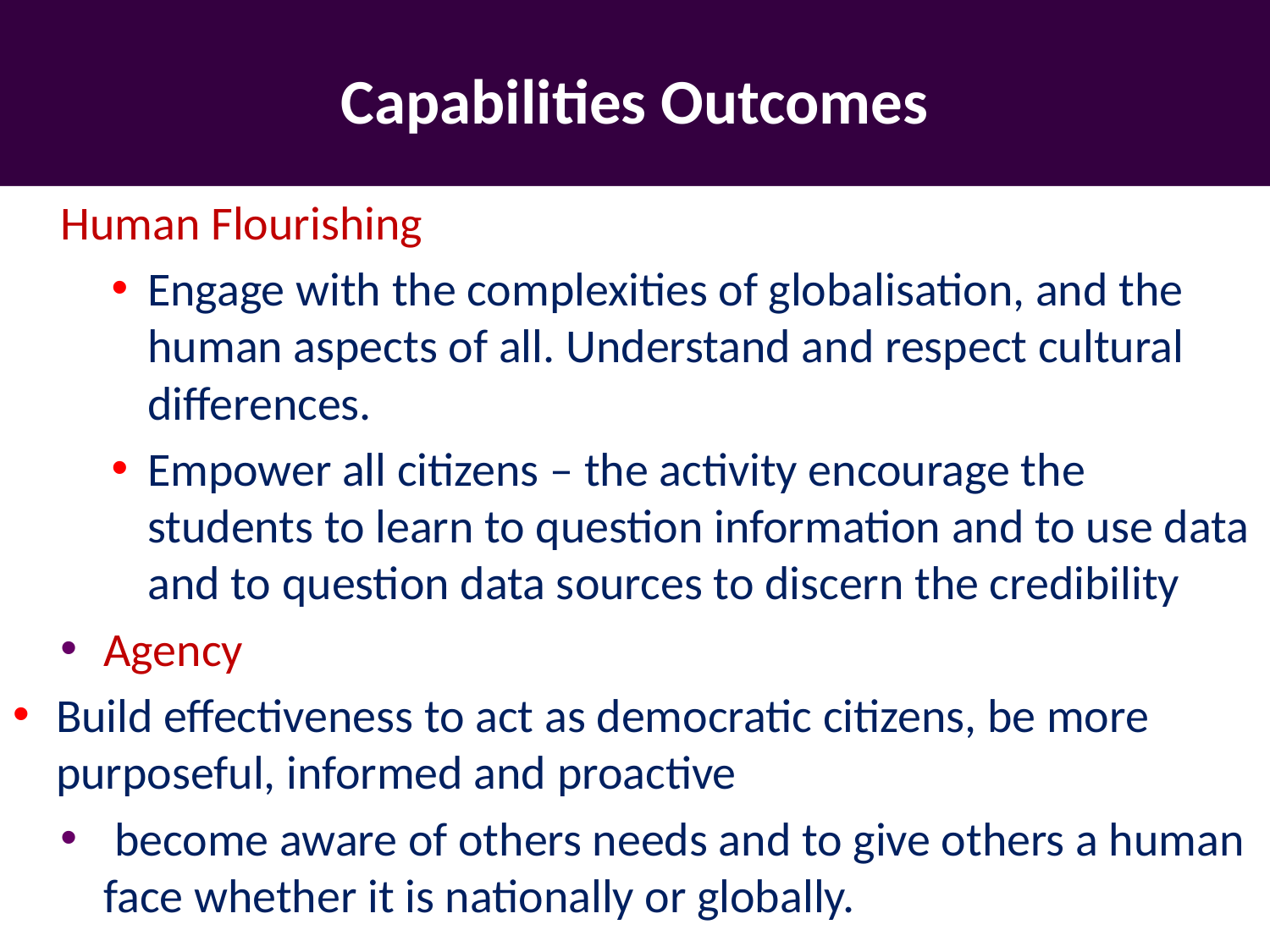

# Capabilities Outcomes
Human Flourishing
Engage with the complexities of globalisation, and the human aspects of all. Understand and respect cultural  differences.
Empower all citizens – the activity encourage the students to learn to question information and to use data and to question data sources to discern the credibility
Agency
Build effectiveness to act as democratic citizens, be more purposeful, informed and proactive
 become aware of others needs and to give others a human face whether it is nationally or globally.